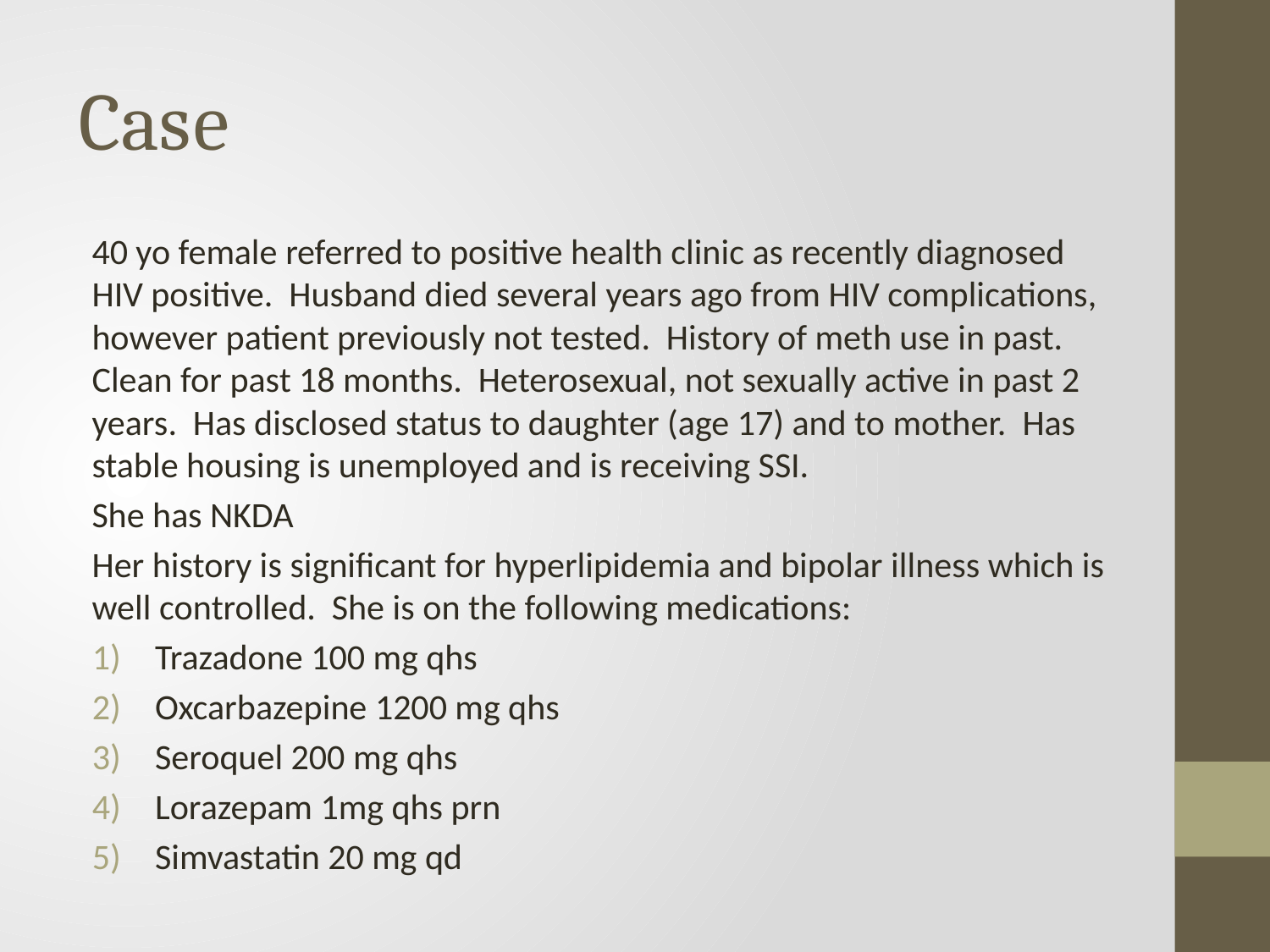

# Case
40 yo female referred to positive health clinic as recently diagnosed HIV positive.  Husband died several years ago from HIV complications, however patient previously not tested.  History of meth use in past.  Clean for past 18 months.  Heterosexual, not sexually active in past 2 years.  Has disclosed status to daughter (age 17) and to mother.  Has stable housing is unemployed and is receiving SSI.
She has NKDA
Her history is significant for hyperlipidemia and bipolar illness which is well controlled.  She is on the following medications:
Trazadone 100 mg qhs
Oxcarbazepine 1200 mg qhs
Seroquel 200 mg qhs
Lorazepam 1mg qhs prn
Simvastatin 20 mg qd